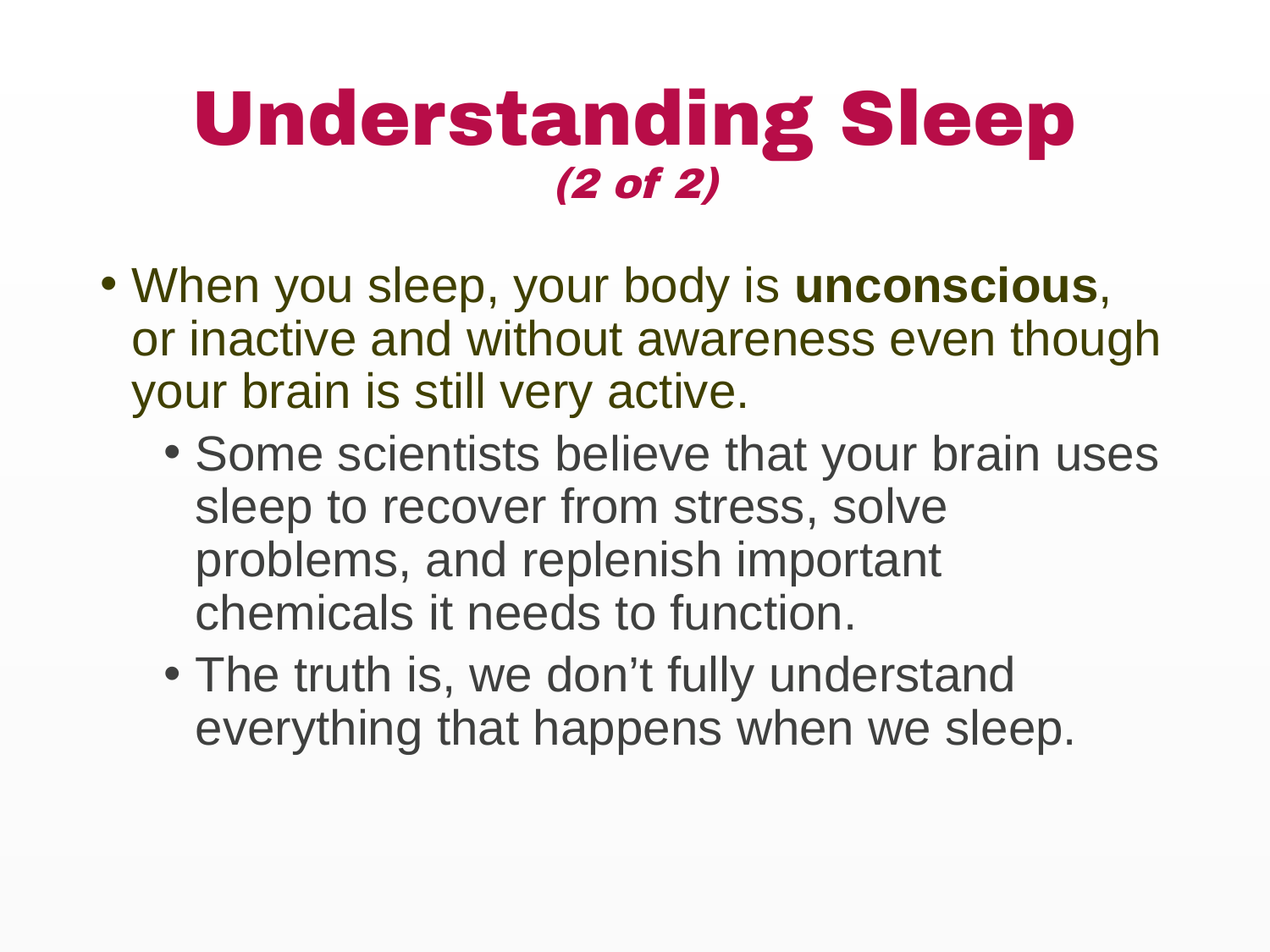

# Understanding Sleep (2 of 2)
When you sleep, your body is unconscious, or inactive and without awareness even though your brain is still very active.
Some scientists believe that your brain uses sleep to recover from stress, solve problems, and replenish important chemicals it needs to function.
The truth is, we don’t fully understand everything that happens when we sleep.